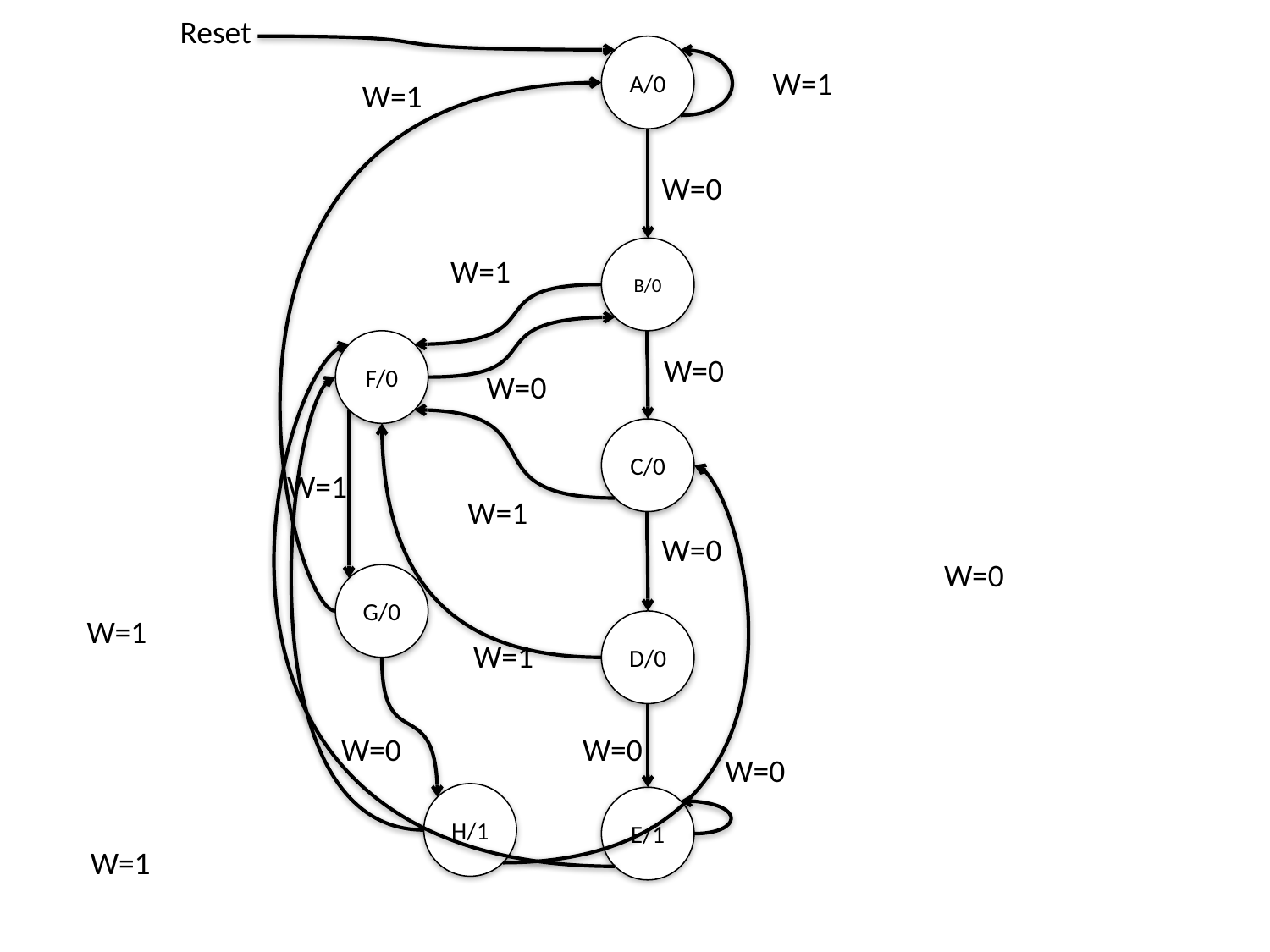

Reset
A/0
W=1
W=1
W=0
B/0
W=1
F/0
W=0
W=0
C/0
W=1
W=1
W=0
W=0
G/0
W=1
D/0
W=1
W=0
W=0
W=0
H/1
E/1
W=1